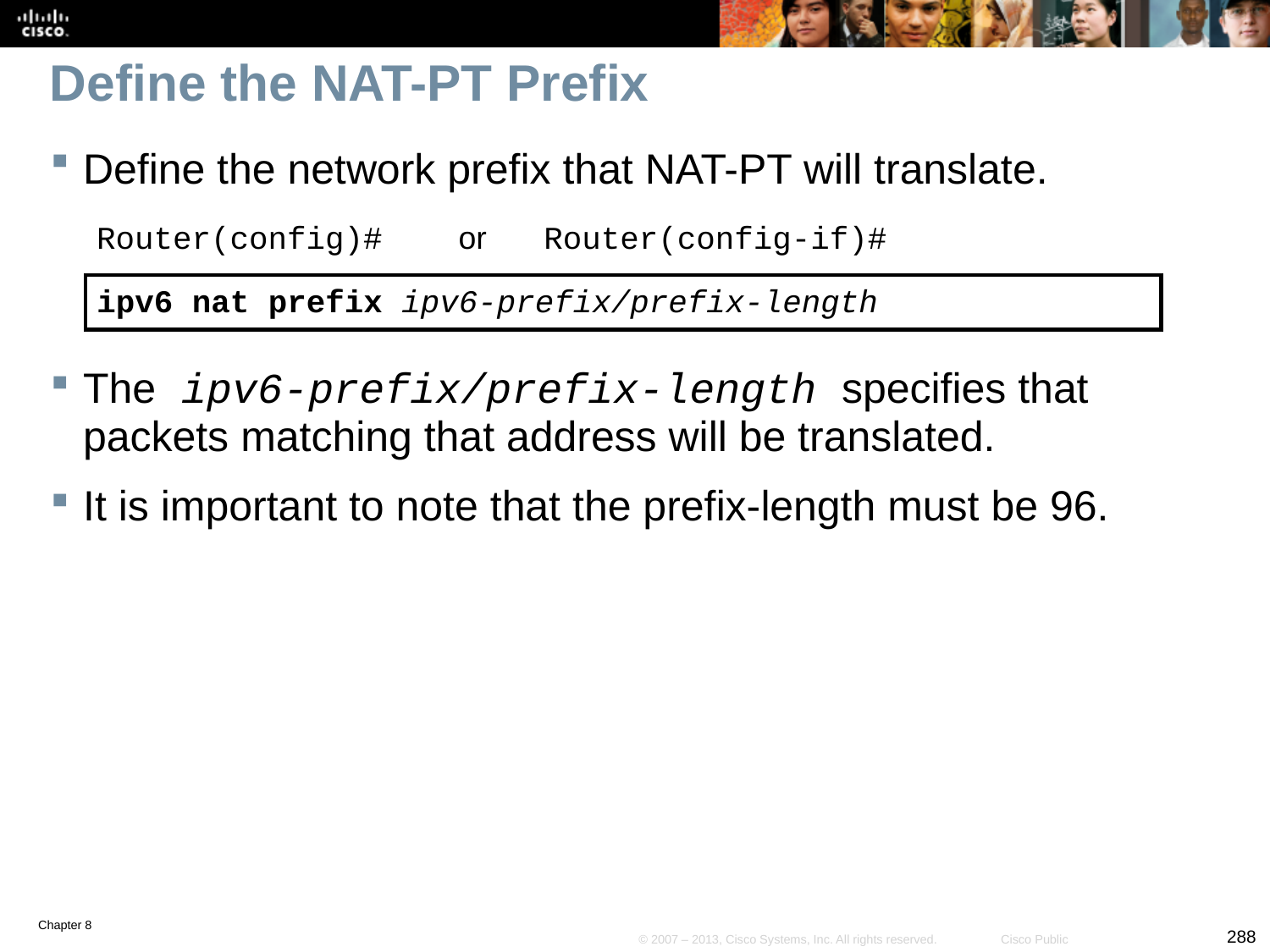

# Define the NAT-PT Prefix
Define the network prefix that NAT-PT will translate.
Router(config)#    or   Router(config-if)#
ipv6 nat prefix ipv6-prefix/prefix-length
The ipv6-prefix/prefix-length specifies that packets matching that address will be translated.
It is important to note that the prefix-length must be 96.